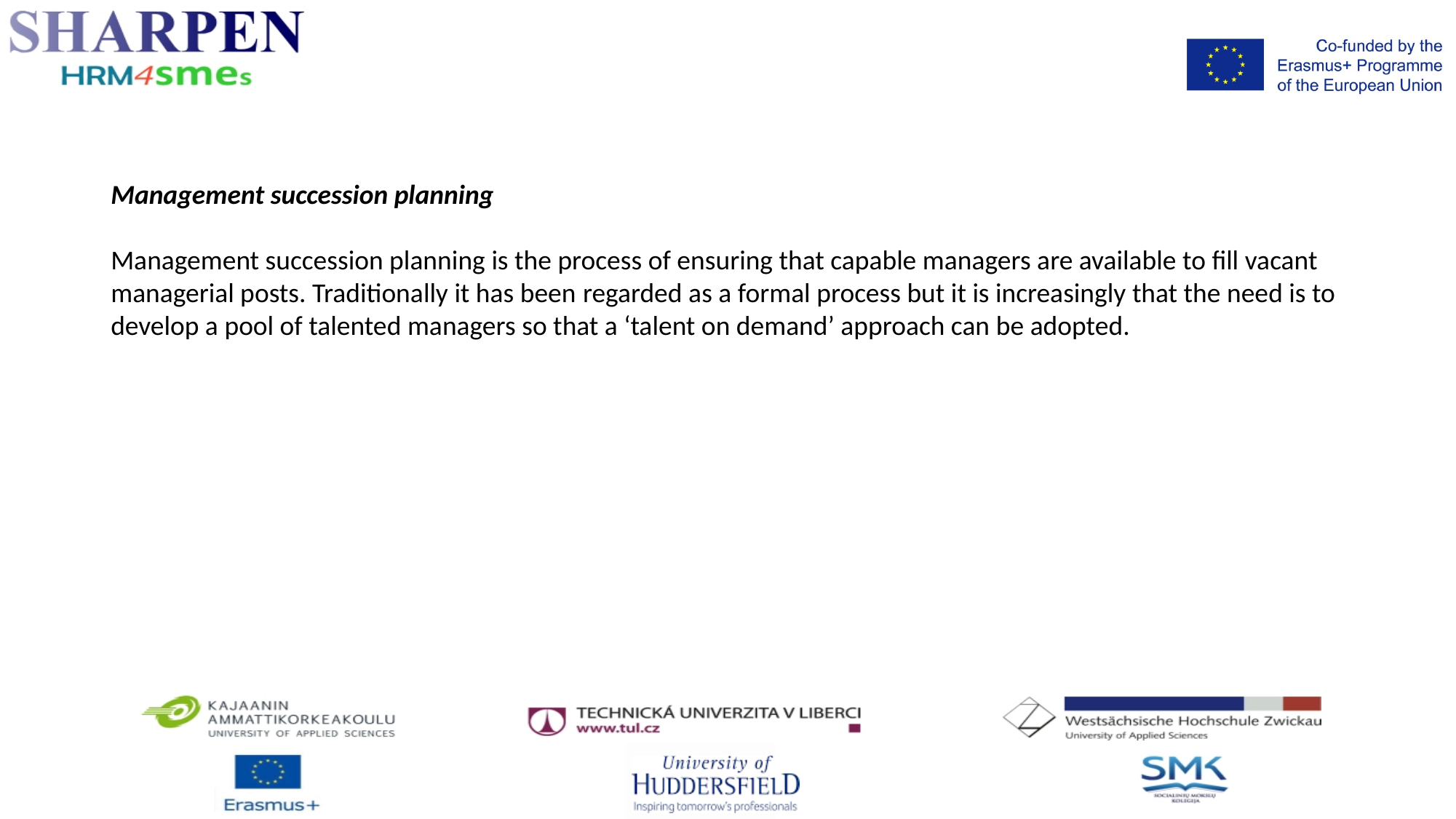

Management succession planning

Management succession planning is the process of ensuring that capable managers are available to fill vacant managerial posts. Traditionally it has been regarded as a formal process but it is increasingly that the need is to develop a pool of talented managers so that a ‘talent on demand’ approach can be adopted.